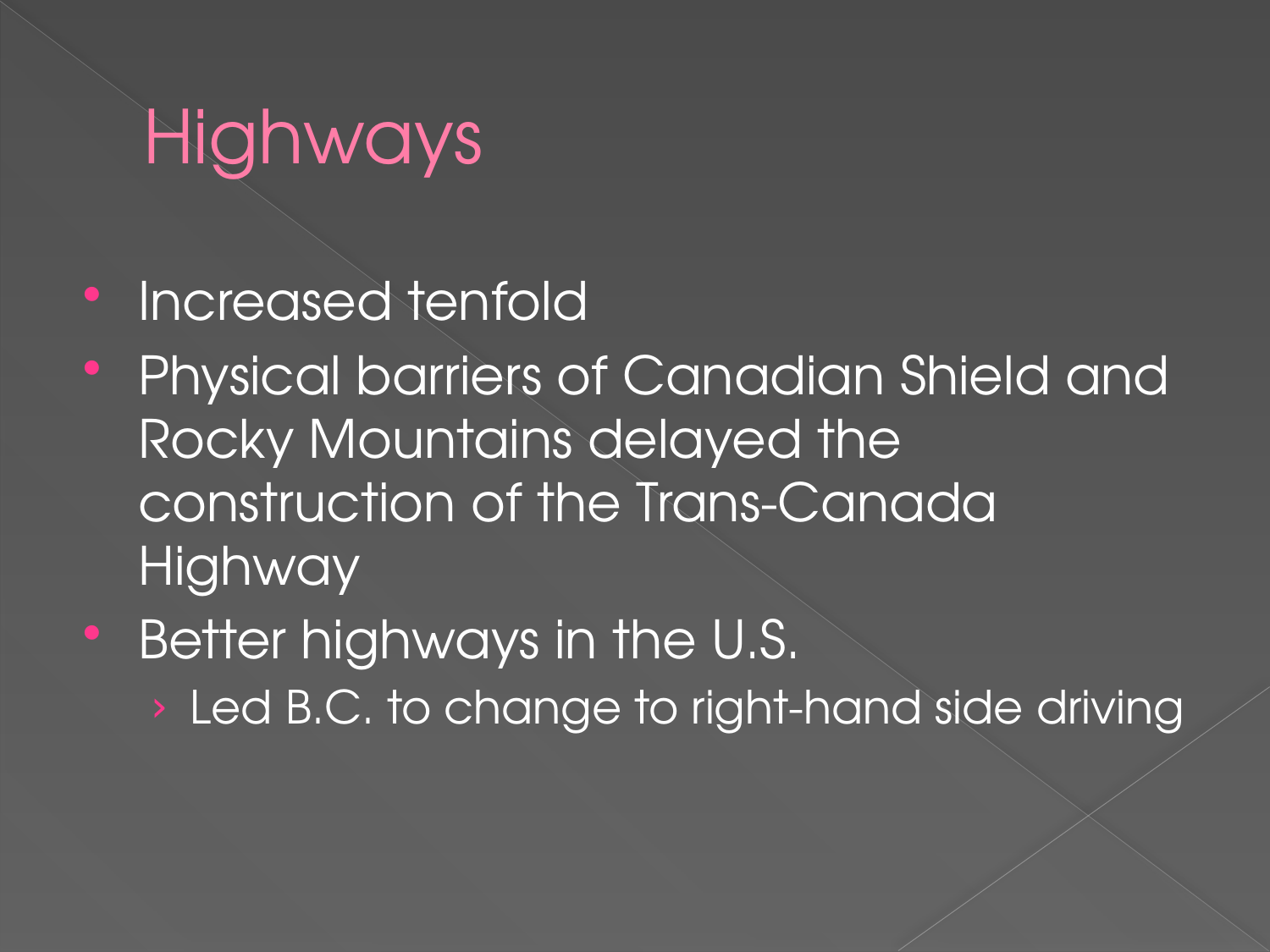

# Highways
Increased tenfold
Physical barriers of Canadian Shield and Rocky Mountains delayed the construction of the Trans-Canada Highway
Better highways in the U.S.
Led B.C. to change to right-hand side driving